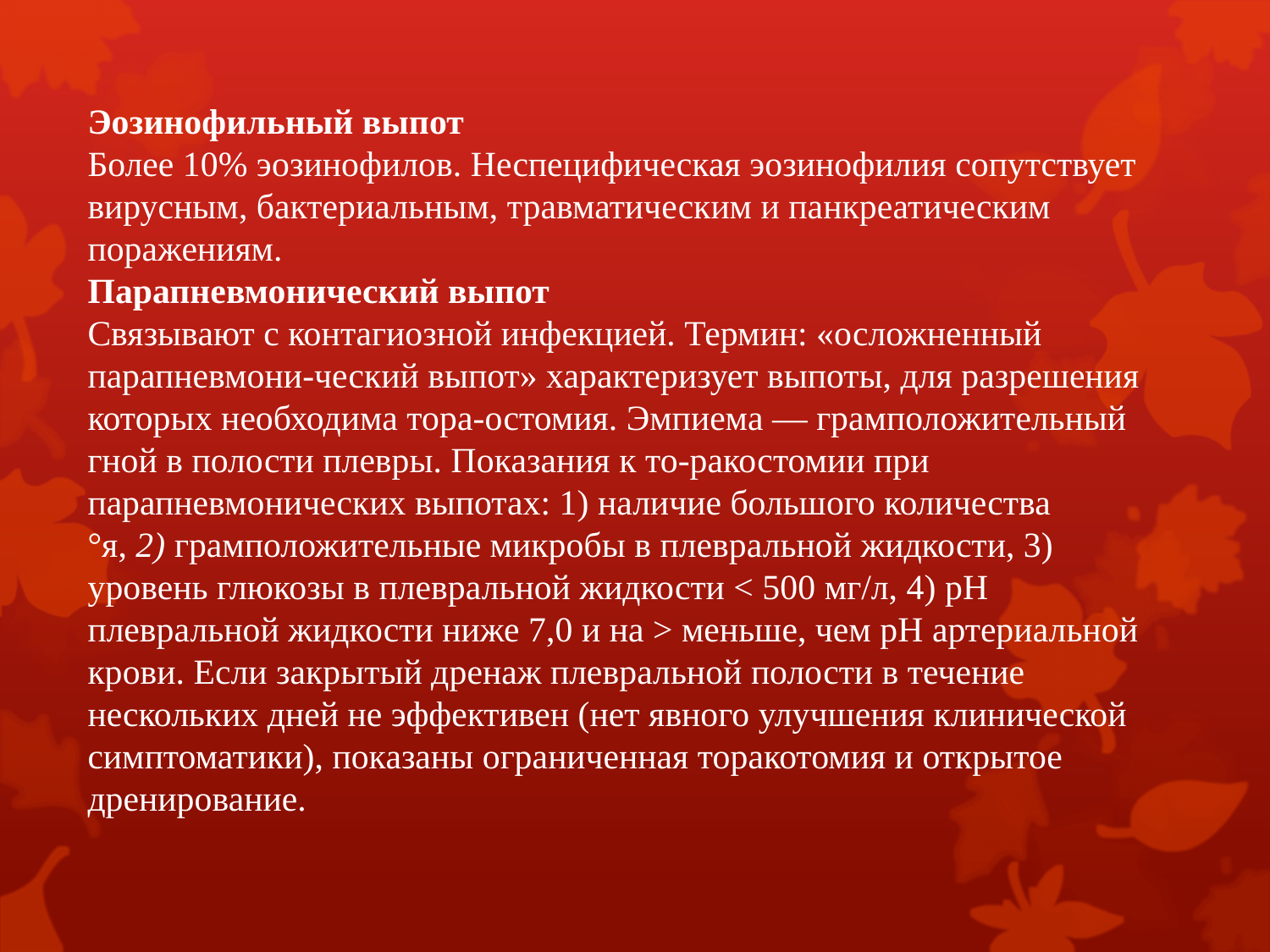

# Эозинофильный выпот Более 10% эозинофилов. Неспецифическая эозинофилия сопутствует вирусным, бактериальным, травматическим и панкреатическим поражениям. Парапневмонический выпот Связывают с контагиозной инфекцией. Термин: «осложненный парапневмони-ческий выпот» характеризует выпоты, для разрешения которых необходима тора-остомия. Эмпиема — грамположительный гной в полости плевры. Показания к то-ракостомии при парапневмонических выпотах: 1) наличие большого количества °я, 2) грамположительные микробы в плевральной жидкости, 3) уровень глюкозы в плевральной жидкости < 500 мг/л, 4) рН плевральной жидкости ниже 7,0 и на > меньше, чем рН артериальной крови. Если закрытый дренаж плевральной полости в течение нескольких дней не эффективен (нет явного улучшения клинической симптоматики), показаны ограниченная торакотомия и открытое дренирование.